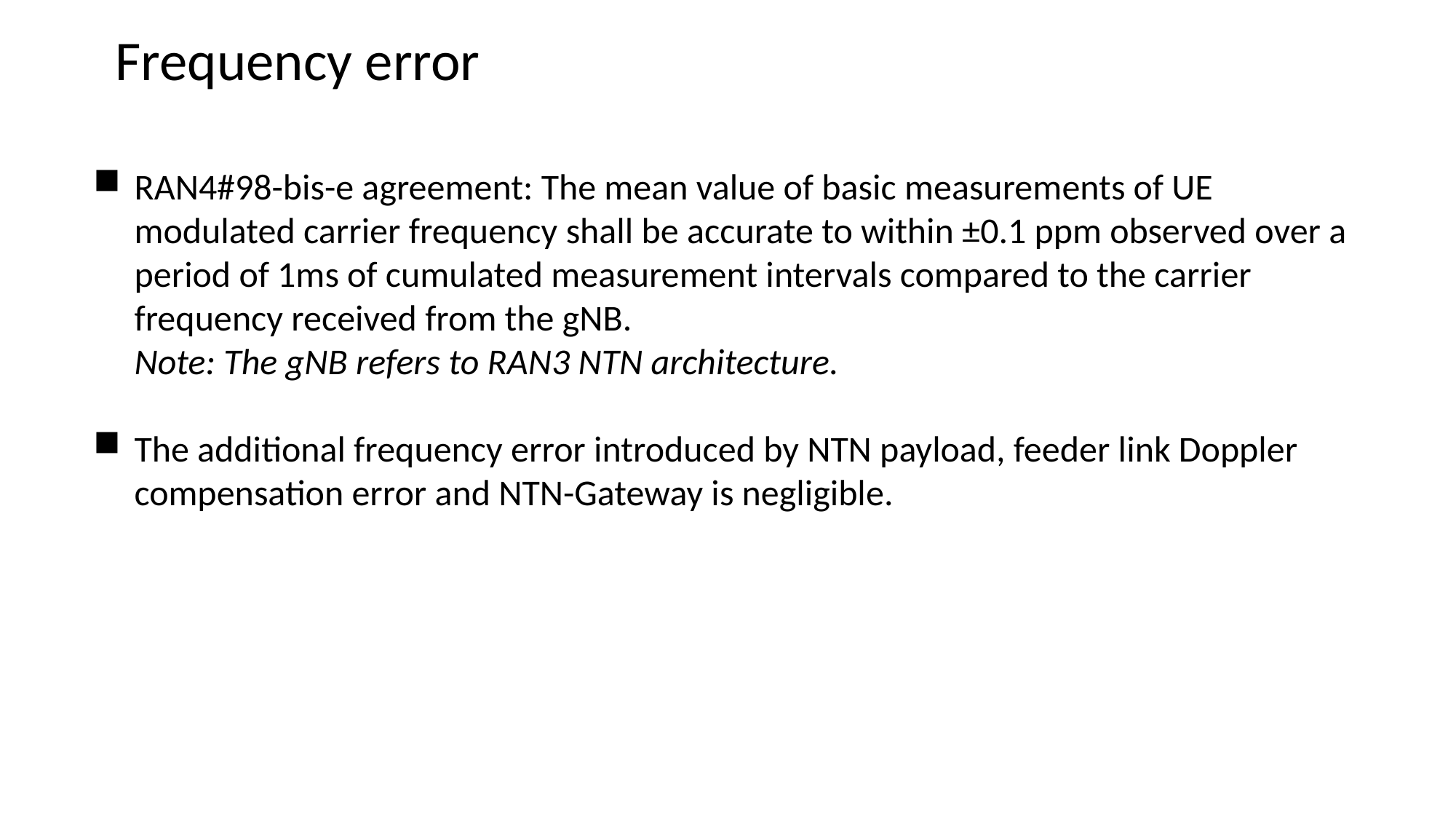

# Frequency error
RAN4#98-bis-e agreement: The mean value of basic measurements of UE modulated carrier frequency shall be accurate to within ±0.1 ppm observed over a period of 1ms of cumulated measurement intervals compared to the carrier frequency received from the gNB.
     Note: The gNB refers to RAN3 NTN architecture.

The additional frequency error introduced by NTN payload, feeder link Doppler compensation error and NTN-Gateway is negligible.